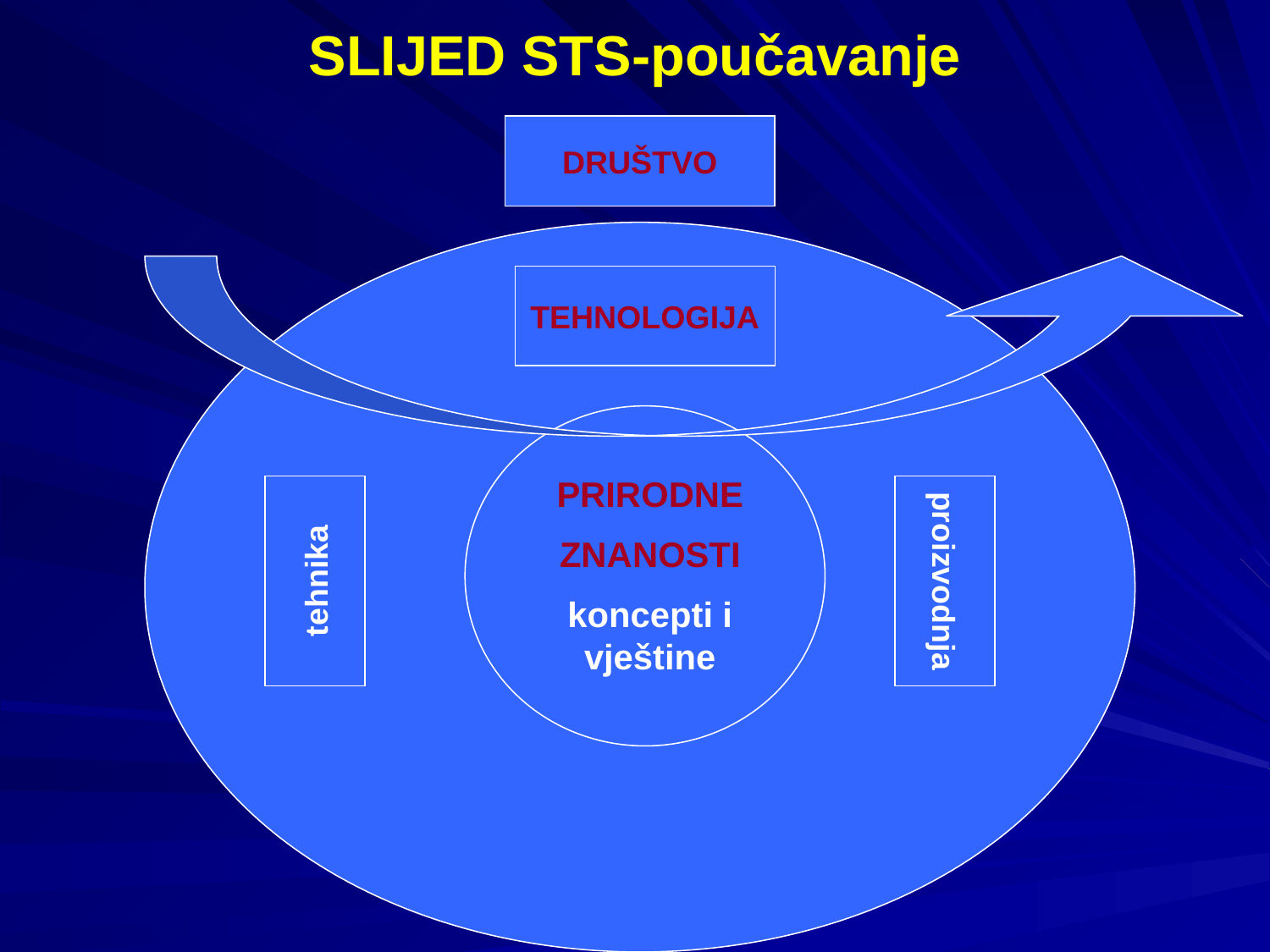

# SLIJED STS-poučavanje
DRUŠTVO

TEHNOLOGIJA

PRIRODNE
ZNANOSTI
koncepti i vještine
tehnika
proizvodnja